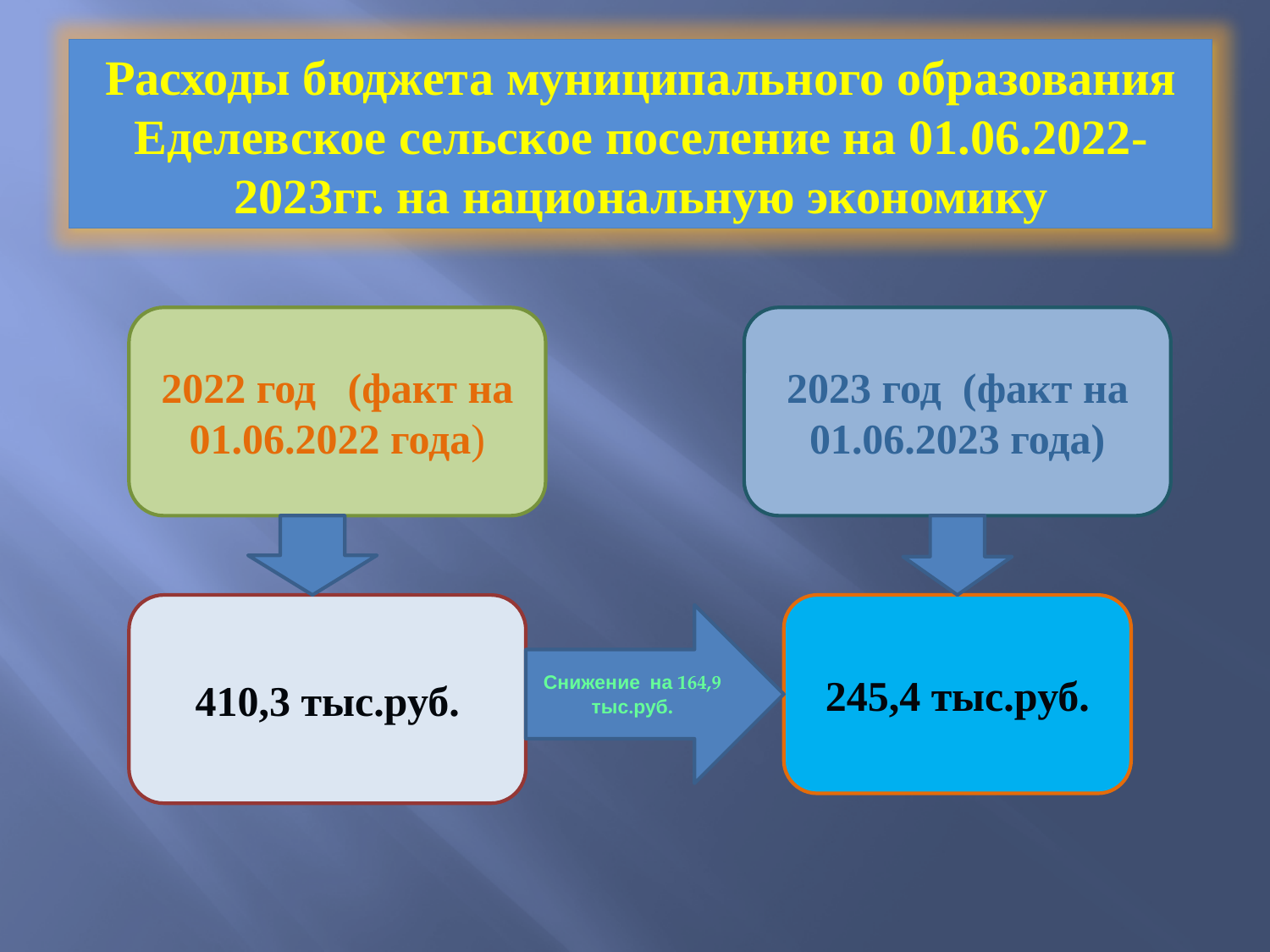

Расходы бюджета муниципального образования Еделевское сельское поселение на 01.06.2022-2023гг. на национальную экономику
2022 год   (факт на 01.06.2022 года)
2023 год  (факт на 01.06.2023 года)

410,3 тыс.руб.
245,4 тыс.руб.
Снижение  на 164,9 тыс.руб.